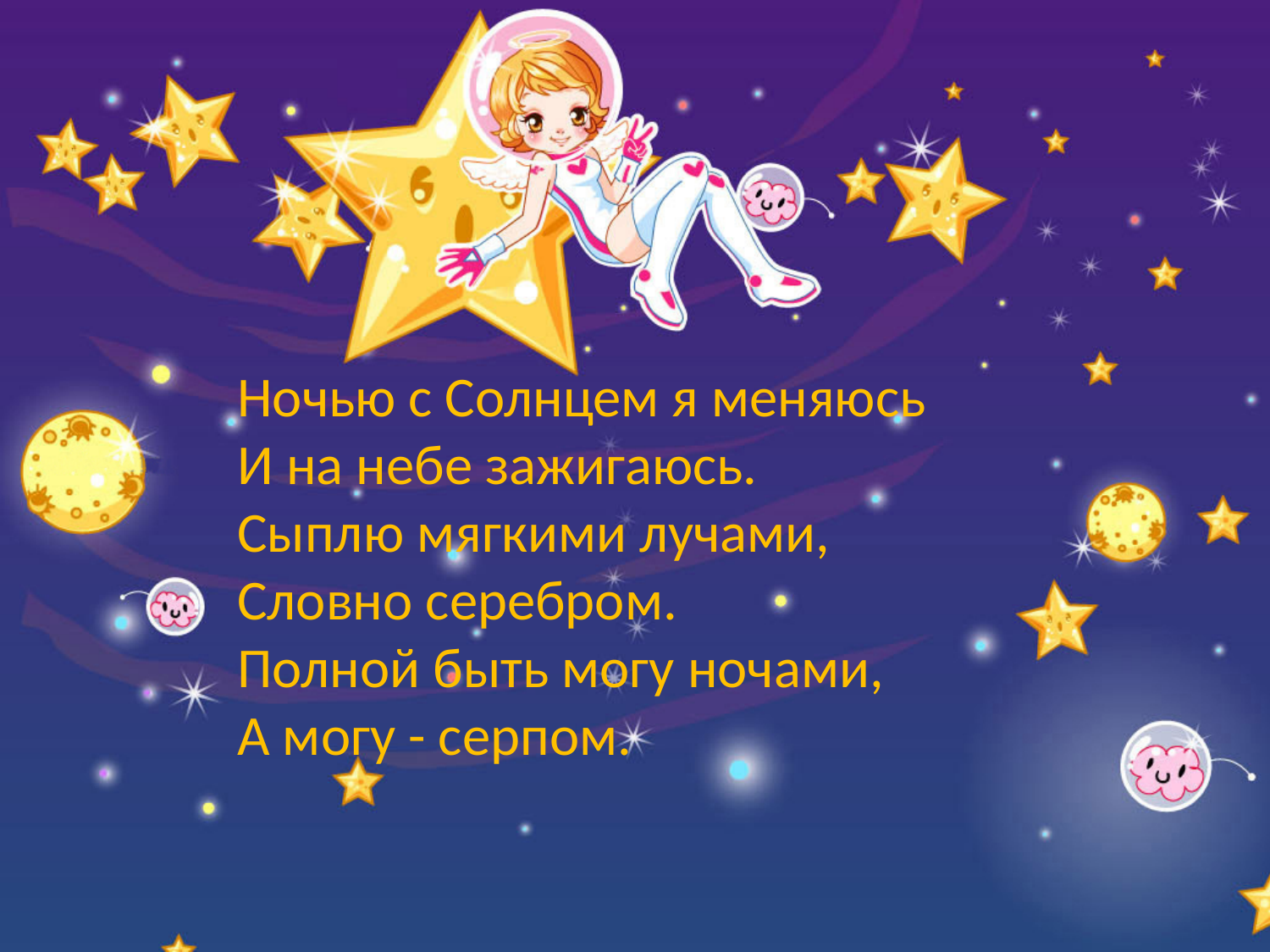

#
Ночью с Солнцем я меняюсь
И на небе зажигаюсь.
Сыплю мягкими лучами,
Словно серебром.
Полной быть могу ночами,
А могу - серпом.